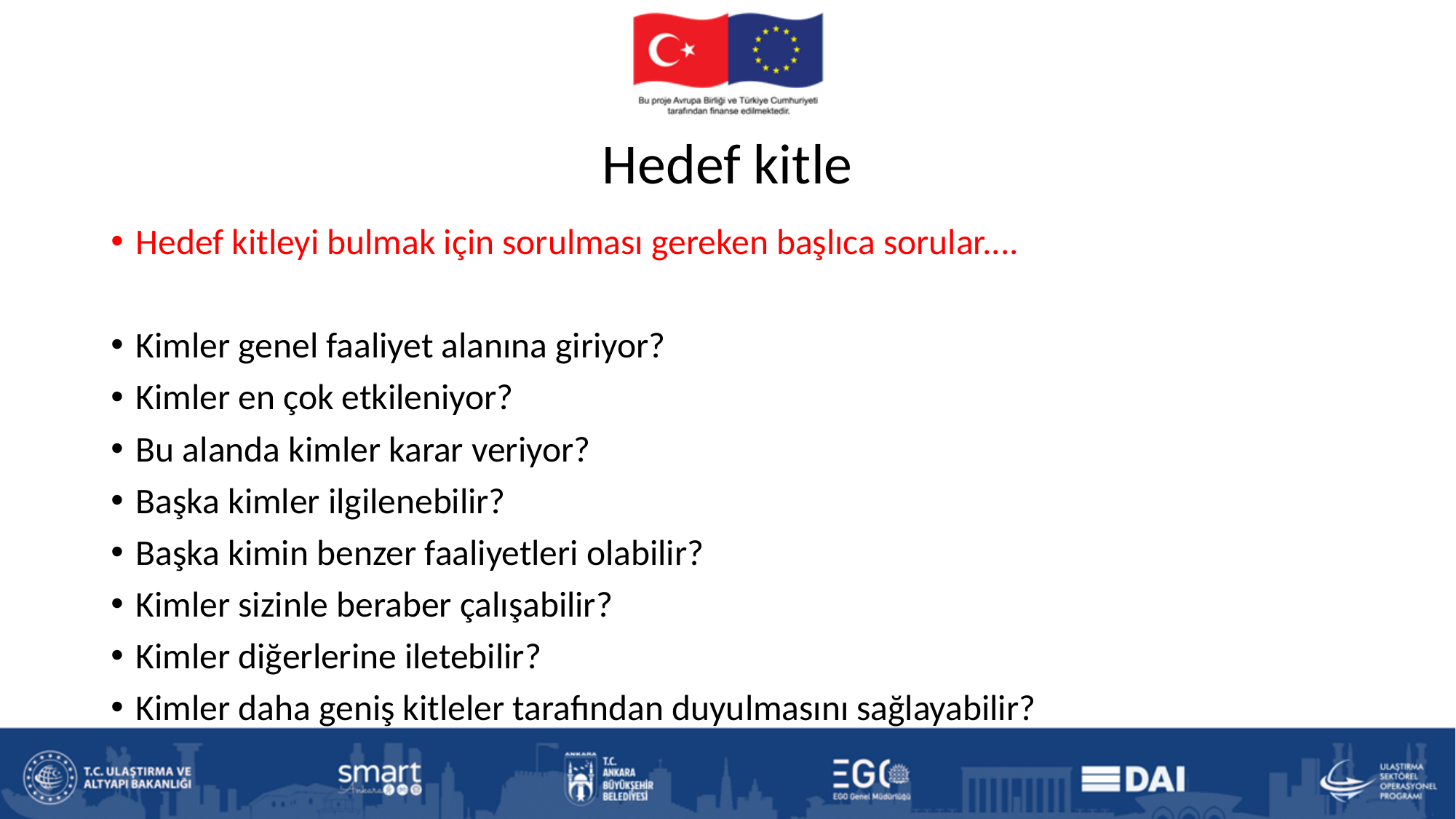

# Hedef kitle
Hedef kitleyi bulmak için sorulması gereken başlıca sorular....

Kimler genel faaliyet alanına giriyor?
Kimler en çok etkileniyor?
Bu alanda kimler karar veriyor?
Başka kimler ilgilenebilir?
Başka kimin benzer faaliyetleri olabilir?
Kimler sizinle beraber çalışabilir?
Kimler diğerlerine iletebilir?
Kimler daha geniş kitleler tarafından duyulmasını sağlayabilir?